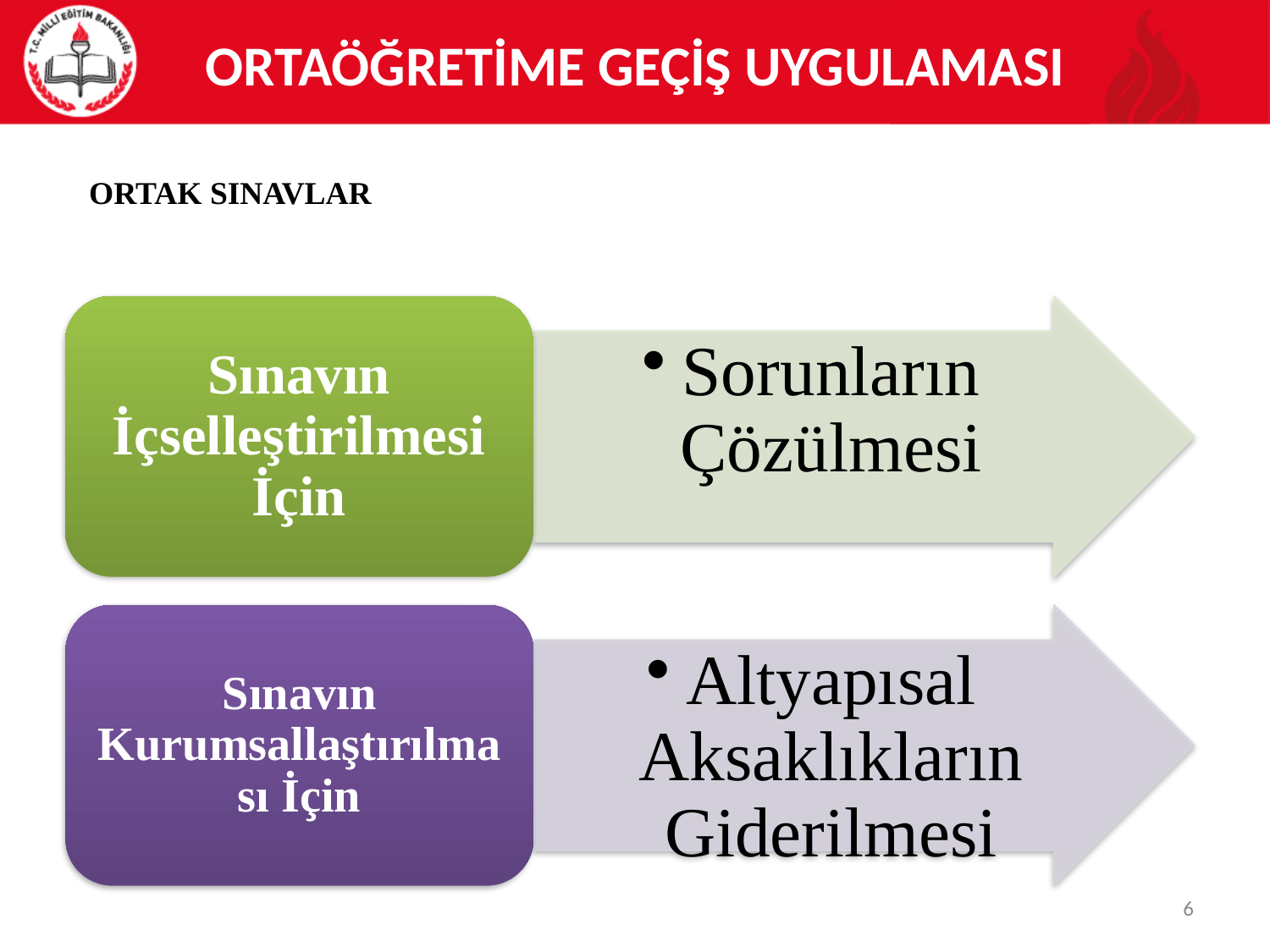

# ORTAÖĞRETİME GEÇİŞ UYGULAMASI
ORTAK SINAVLAR

Sorunların Çözülmesi
Sınavın İçselleştirilmesi İçin
Altyapısal Aksaklıkların Giderilmesi
Sınavın Kurumsallaştırılması İçin
6